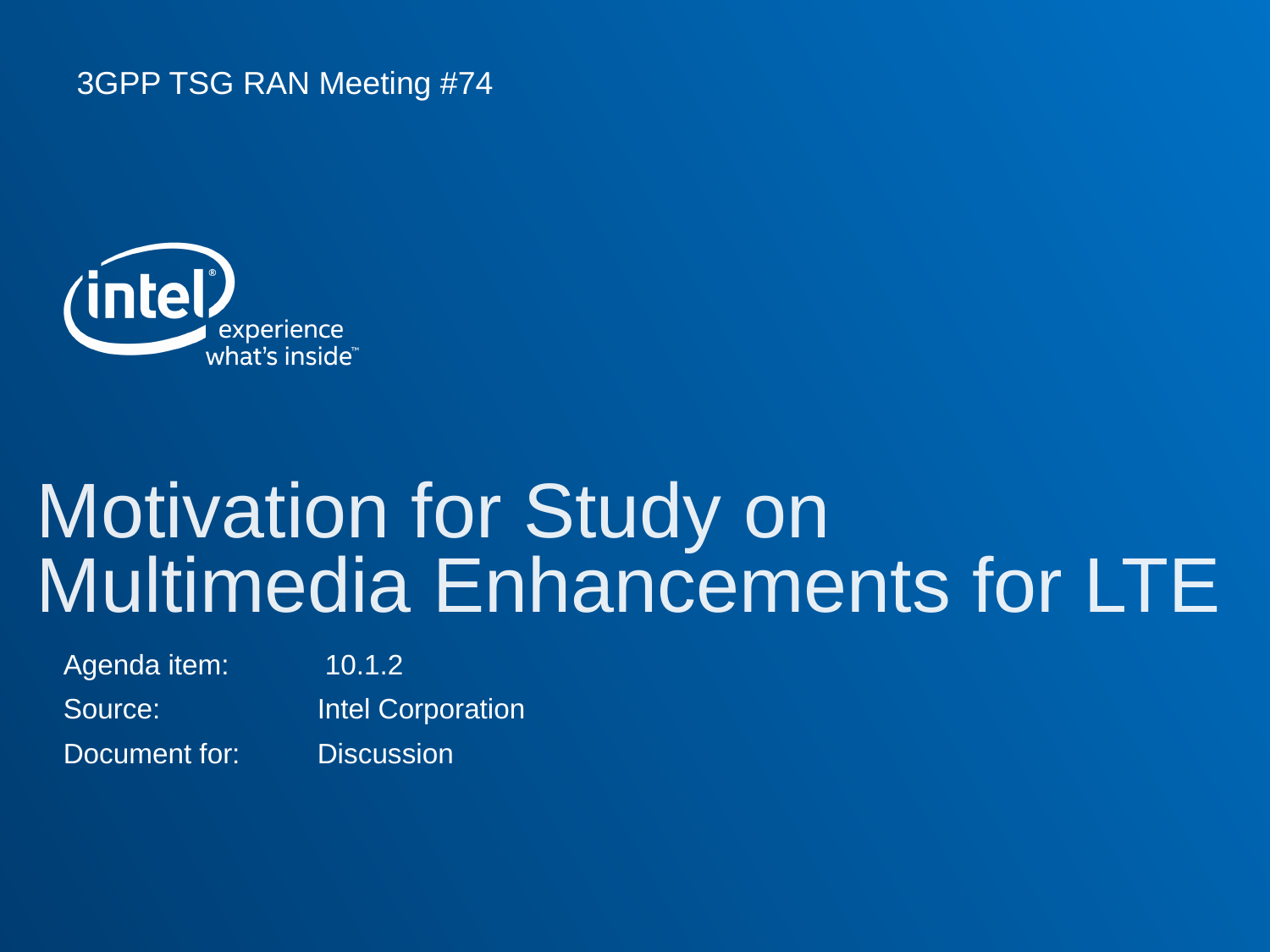

3GPP TSG RAN Meeting #74								 RP-162045
# Motivation for Study on Multimedia Enhancements for LTE
Agenda item:	 10.1.2
Source:		Intel Corporation
Document for:	Discussion